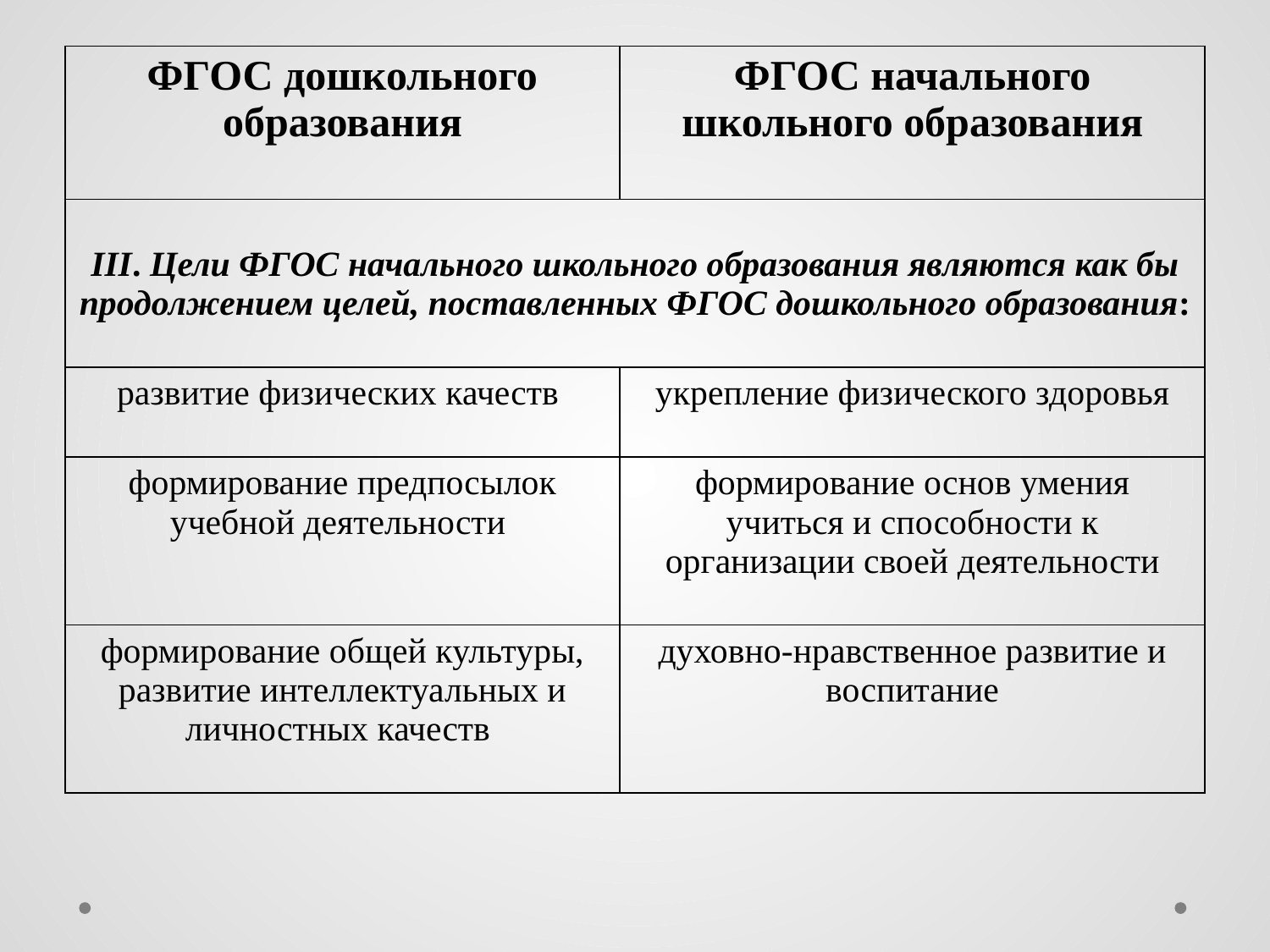

| ФГОС дошкольного образования | ФГОС начального школьного образования |
| --- | --- |
| III. Цели ФГОС начального школьного образования являются как бы продолжением целей, поставленных ФГОС дошкольного образования: |  |
| развитие физических качеств | укрепление физического здоровья |
| формирование предпосылок учебной деятельности | формирование основ умения учиться и способности к организации своей деятельности |
| формирование общей культуры, развитие интеллектуальных и личностных качеств | духовно-нравственное развитие и воспитание |